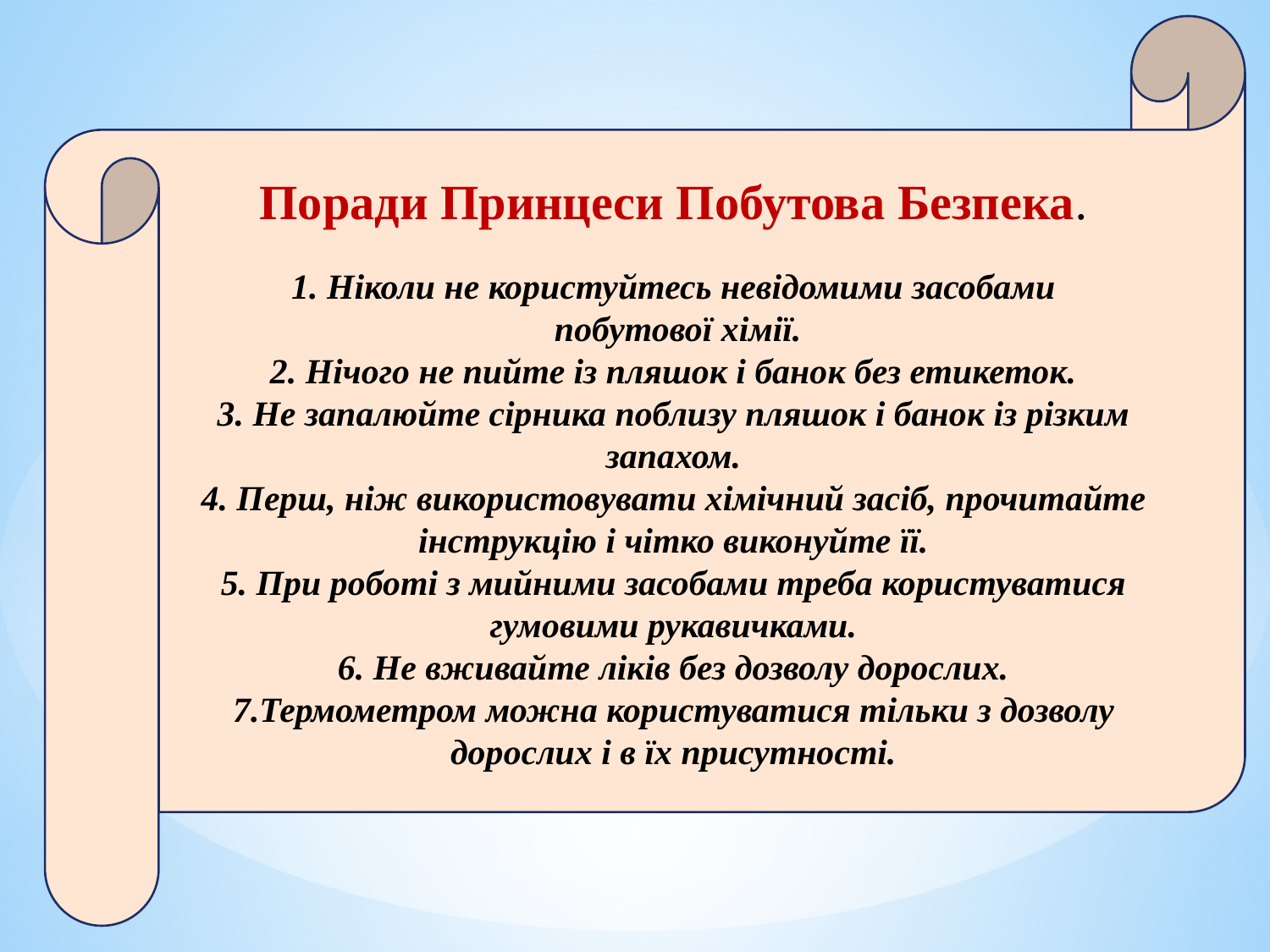

Поради Принцеси Побутова Безпека.

1. Ніколи не користуйтесь невідомими засобами
 побутової хімії.
2. Нічого не пийте із пляшок і банок без етикеток.
3. Не запалюйте сірника поблизу пляшок і банок із різким запахом.
4. Перш, ніж використовувати хімічний засіб, прочитайте інструкцію і чітко виконуйте її.
5. При роботі з мийними засобами треба користуватися гумовими рукавичками.
6. Не вживайте ліків без дозволу дорослих.
7.Термометром можна користуватися тільки з дозволу дорослих і в їх присутності.